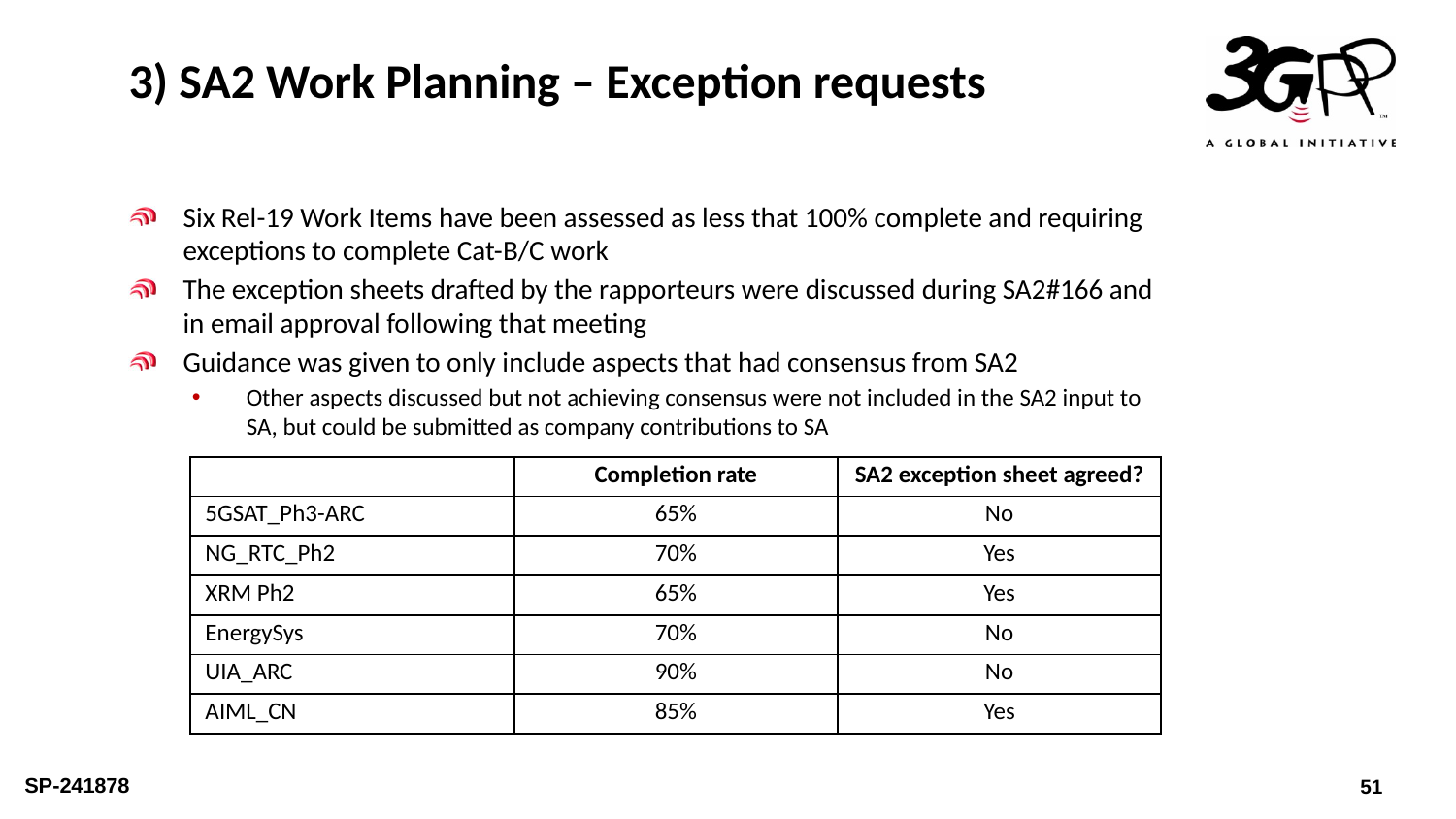

# 3) SA2 Work Planning – Exception requests
Six Rel-19 Work Items have been assessed as less that 100% complete and requiring exceptions to complete Cat-B/C work
The exception sheets drafted by the rapporteurs were discussed during SA2#166 and in email approval following that meeting
Guidance was given to only include aspects that had consensus from SA2
Other aspects discussed but not achieving consensus were not included in the SA2 input to SA, but could be submitted as company contributions to SA

|  | Completion rate | SA2 exception sheet agreed? |
| --- | --- | --- |
| 5GSAT\_Ph3-ARC | 65% | No |
| NG\_RTC\_Ph2 | 70% | Yes |
| XRM Ph2 | 65% | Yes |
| EnergySys | 70% | No |
| UIA\_ARC | 90% | No |
| AIML\_CN | 85% | Yes |